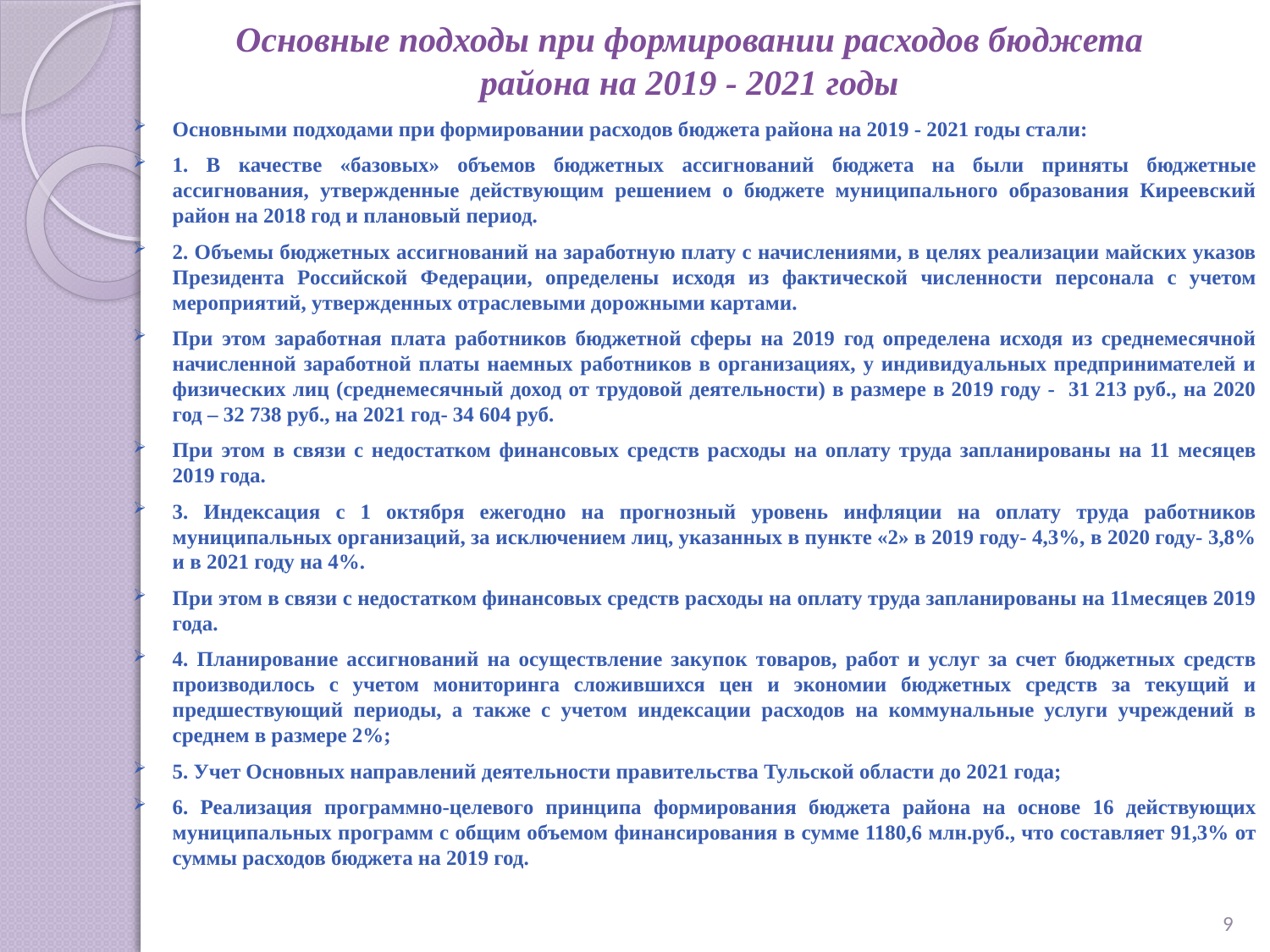

# Основные подходы при формировании расходов бюджета района на 2019 - 2021 годы
Основными подходами при формировании расходов бюджета района на 2019 - 2021 годы стали:
1. В качестве «базовых» объемов бюджетных ассигнований бюджета на были приняты бюджетные ассигнования, утвержденные действующим решением о бюджете муниципального образования Киреевский район на 2018 год и плановый период.
2. Объемы бюджетных ассигнований на заработную плату с начислениями, в целях реализации майских указов Президента Российской Федерации, определены исходя из фактической численности персонала с учетом мероприятий, утвержденных отраслевыми дорожными картами.
При этом заработная плата работников бюджетной сферы на 2019 год определена исходя из среднемесячной начисленной заработной платы наемных работников в организациях, у индивидуальных предпринимателей и физических лиц (среднемесячный доход от трудовой деятельности) в размере в 2019 году -  31 213 руб., на 2020 год – 32 738 руб., на 2021 год- 34 604 руб.
При этом в связи с недостатком финансовых средств расходы на оплату труда запланированы на 11 месяцев 2019 года.
3. Индексация с 1 октября ежегодно на прогнозный уровень инфляции на оплату труда работников муниципальных организаций, за исключением лиц, указанных в пункте «2» в 2019 году- 4,3%, в 2020 году- 3,8% и в 2021 году на 4%.
При этом в связи с недостатком финансовых средств расходы на оплату труда запланированы на 11месяцев 2019 года.
4. Планирование ассигнований на осуществление закупок товаров, работ и услуг за счет бюджетных средств производилось с учетом мониторинга сложившихся цен и экономии бюджетных средств за текущий и предшествующий периоды, а также с учетом индексации расходов на коммунальные услуги учреждений в среднем в размере 2%;
5. Учет Основных направлений деятельности правительства Тульской области до 2021 года;
6. Реализация программно-целевого принципа формирования бюджета района на основе 16 действующих муниципальных программ с общим объемом финансирования в сумме 1180,6 млн.руб., что составляет 91,3% от суммы расходов бюджета на 2019 год.

9